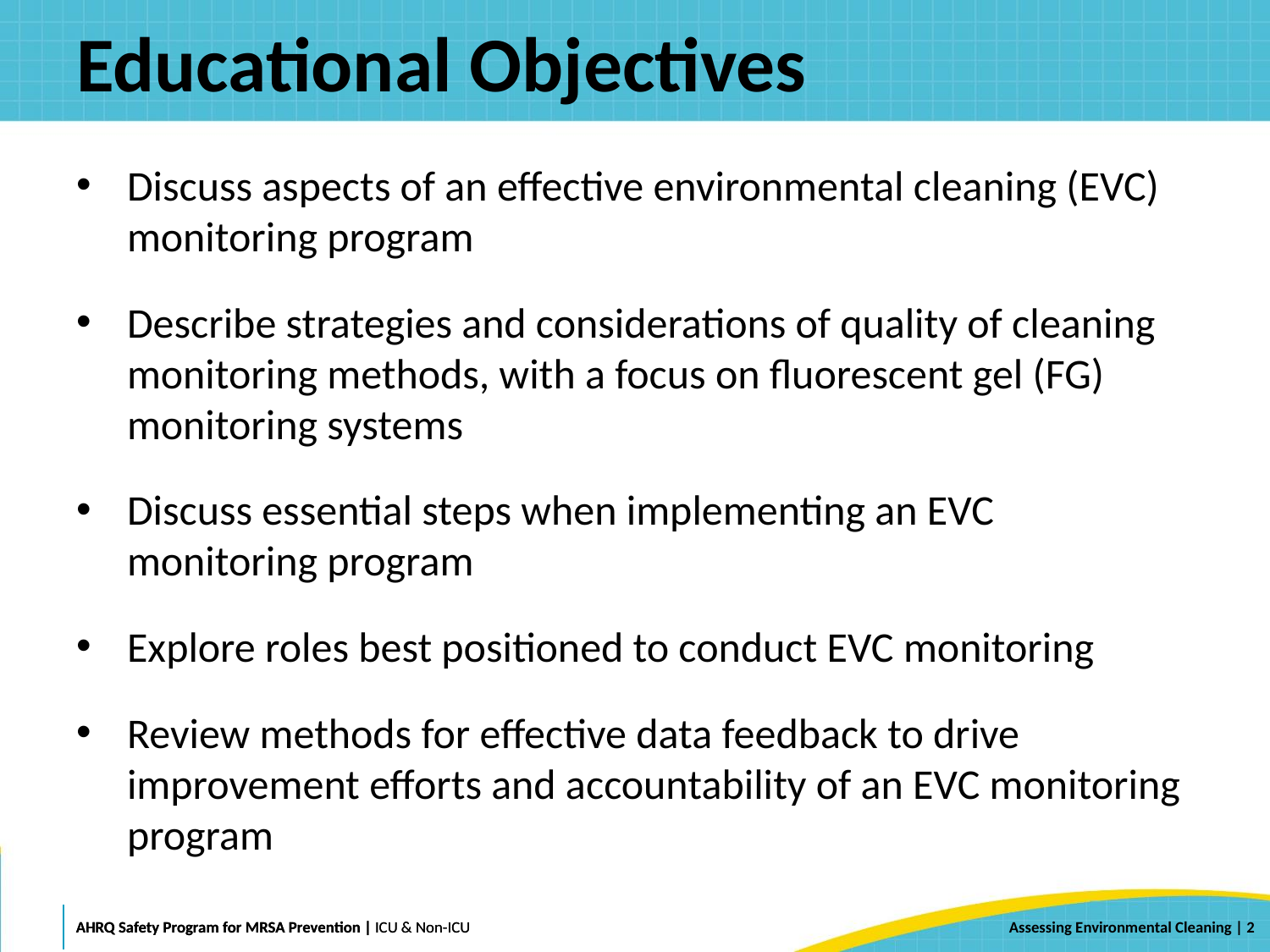

# Educational Objectives
Discuss aspects of an effective environmental cleaning (EVC) monitoring program
Describe strategies and considerations of quality of cleaning monitoring methods, with a focus on fluorescent gel (FG) monitoring systems
Discuss essential steps when implementing an EVC monitoring program
Explore roles best positioned to conduct EVC monitoring
Review methods for effective data feedback to drive improvement efforts and accountability of an EVC monitoring program
 | 2